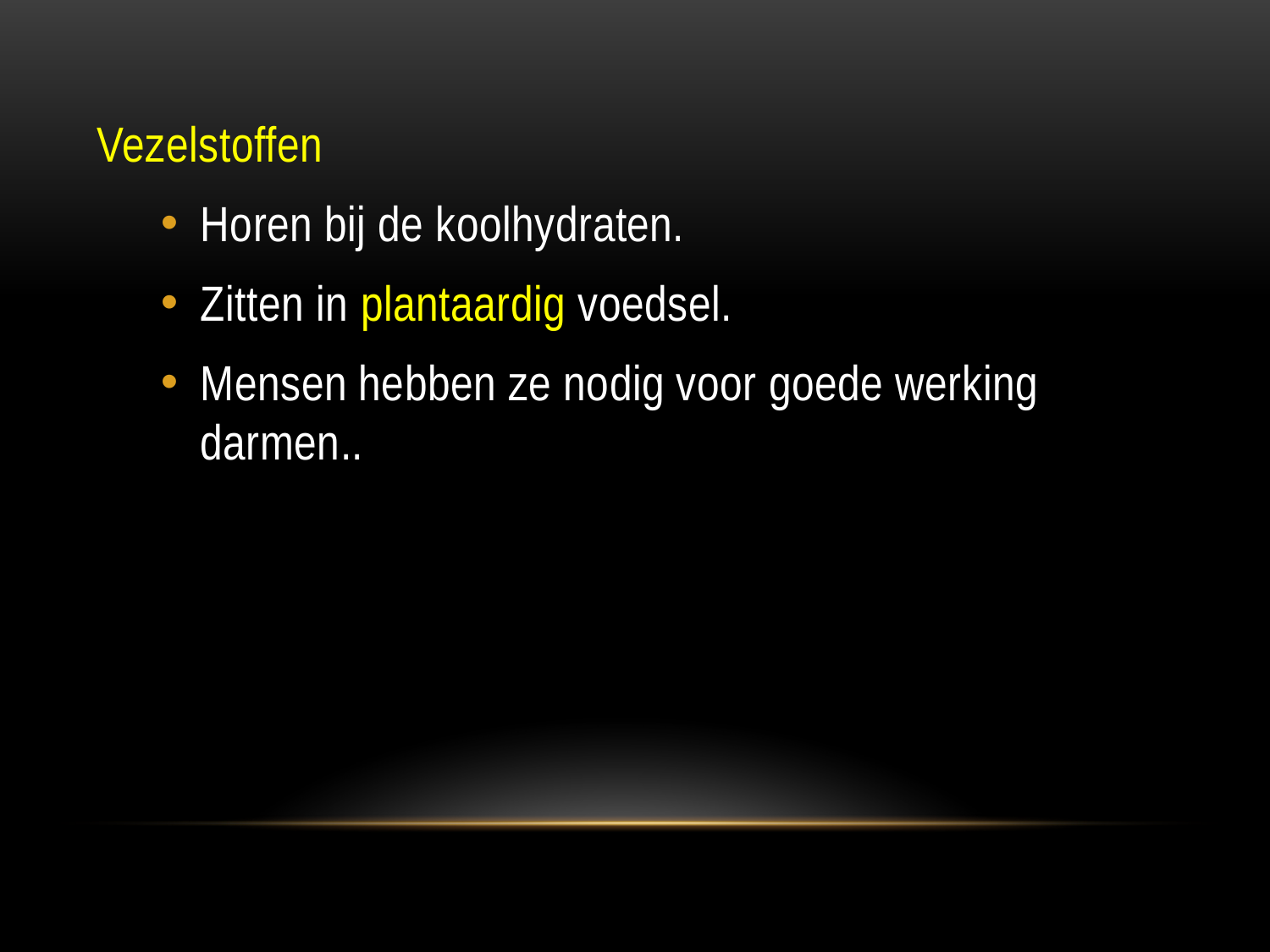

Vezelstoffen
Horen bij de koolhydraten.
Zitten in plantaardig voedsel.
Mensen hebben ze nodig voor goede werking darmen..